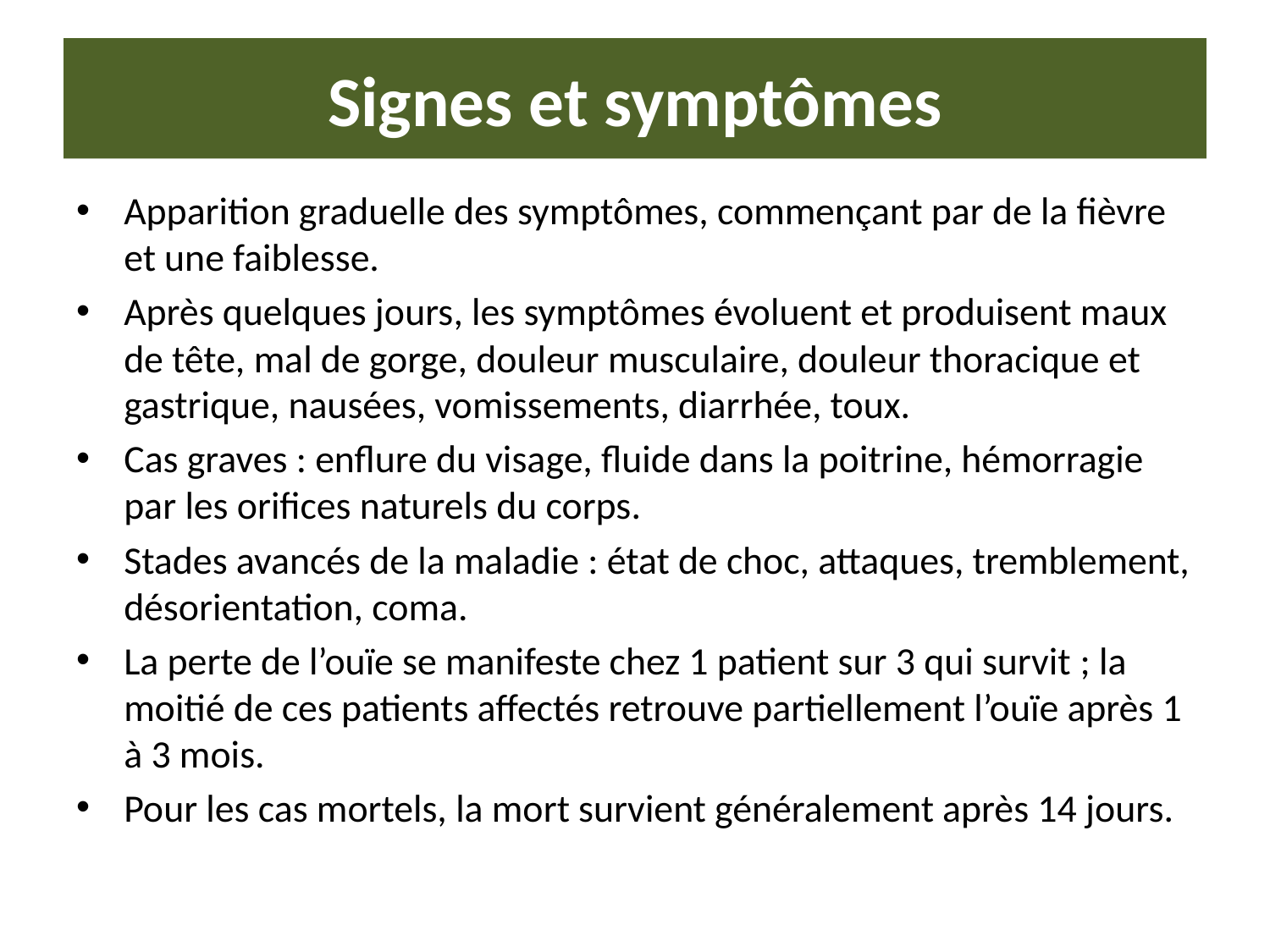

# Signes et symptômes
Apparition graduelle des symptômes, commençant par de la fièvre et une faiblesse.
Après quelques jours, les symptômes évoluent et produisent maux de tête, mal de gorge, douleur musculaire, douleur thoracique et gastrique, nausées, vomissements, diarrhée, toux.
Cas graves : enflure du visage, fluide dans la poitrine, hémorragie par les orifices naturels du corps.
Stades avancés de la maladie : état de choc, attaques, tremblement, désorientation, coma.
La perte de l’ouïe se manifeste chez 1 patient sur 3 qui survit ; la moitié de ces patients affectés retrouve partiellement l’ouïe après 1 à 3 mois.
Pour les cas mortels, la mort survient généralement après 14 jours.